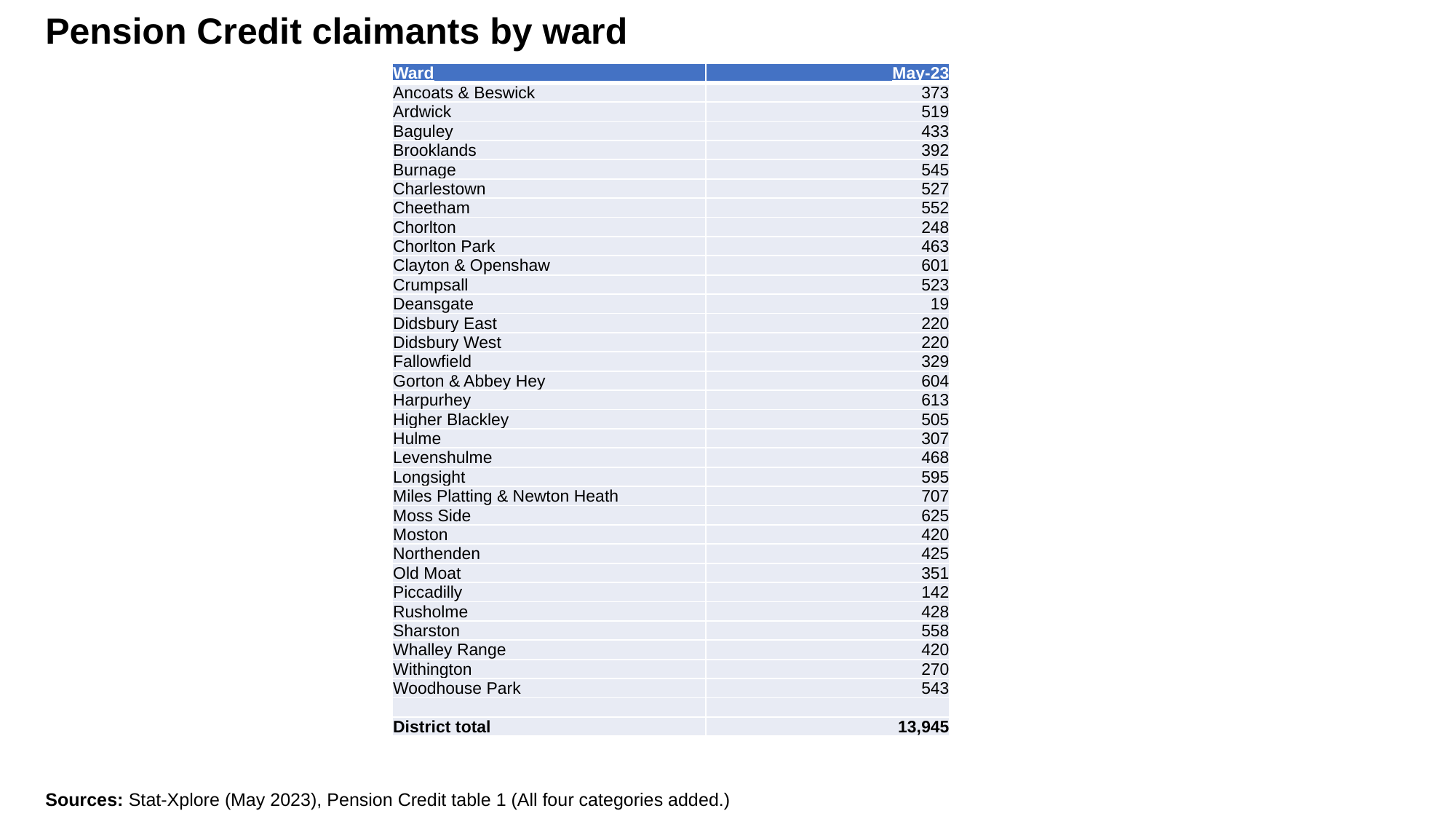

Pension Credit claimants by ward
Pension Credit claimants by ward
| Ward | May-23 |
| --- | --- |
| Ancoats & Beswick | 373 |
| Ardwick | 519 |
| Baguley | 433 |
| Brooklands | 392 |
| Burnage | 545 |
| Charlestown | 527 |
| Cheetham | 552 |
| Chorlton | 248 |
| Chorlton Park | 463 |
| Clayton & Openshaw | 601 |
| Crumpsall | 523 |
| Deansgate | 19 |
| Didsbury East | 220 |
| Didsbury West | 220 |
| Fallowfield | 329 |
| Gorton & Abbey Hey | 604 |
| Harpurhey | 613 |
| Higher Blackley | 505 |
| Hulme | 307 |
| Levenshulme | 468 |
| Longsight | 595 |
| Miles Platting & Newton Heath | 707 |
| Moss Side | 625 |
| Moston | 420 |
| Northenden | 425 |
| Old Moat | 351 |
| Piccadilly | 142 |
| Rusholme | 428 |
| Sharston | 558 |
| Whalley Range | 420 |
| Withington | 270 |
| Woodhouse Park | 543 |
|  |  |
| District total | 13,945 |
Sources: Stat-Xplore (May 2023), Pension Credit table 1 (All four categories added.)